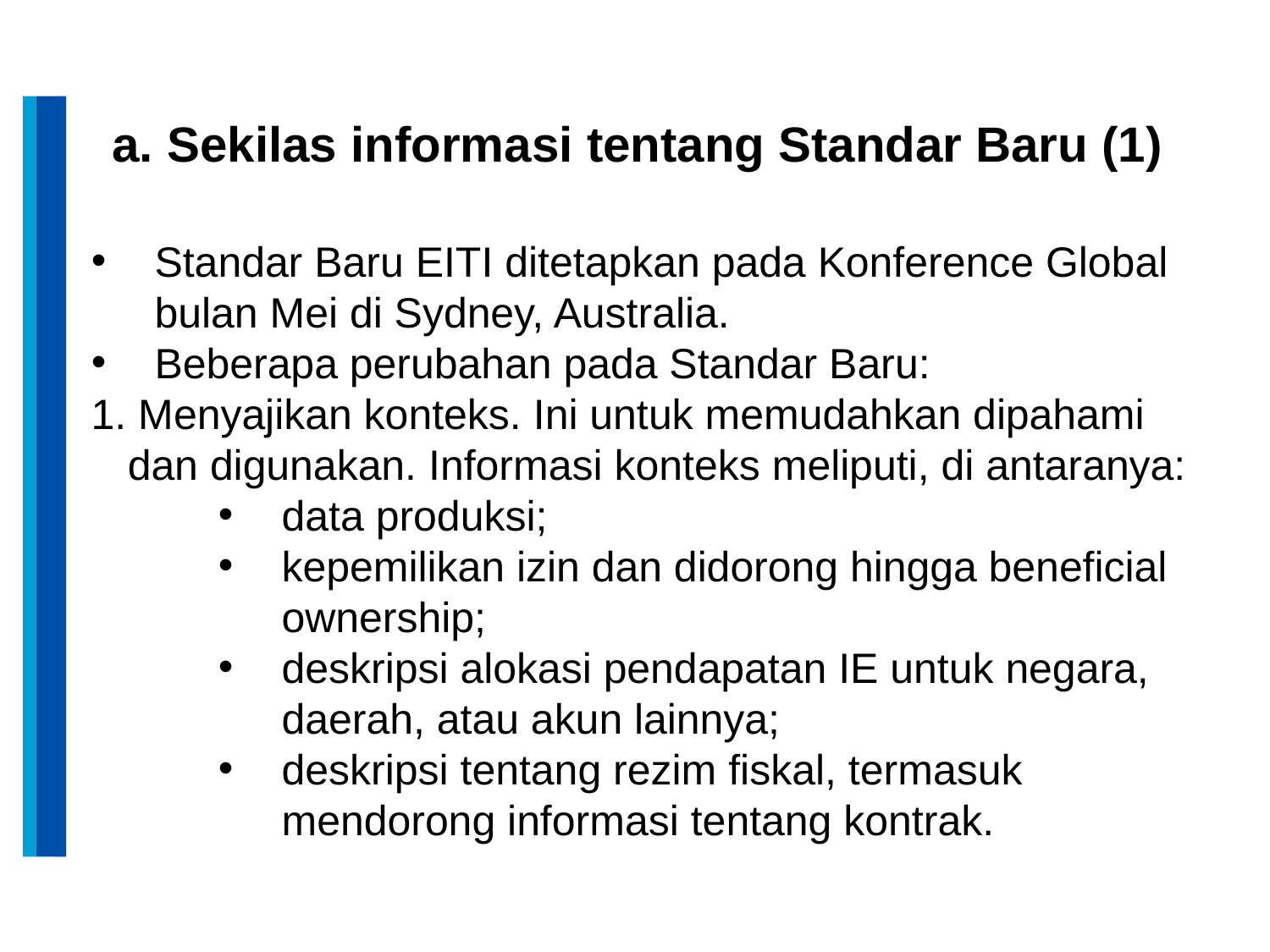

a. Sekilas informasi tentang Standar Baru (1)

Standar Baru EITI ditetapkan pada Konference Global bulan Mei di Sydney, Australia.
Beberapa perubahan pada Standar Baru:
1. Menyajikan konteks. Ini untuk memudahkan dipahami dan digunakan. Informasi konteks meliputi, di antaranya:
data produksi;
kepemilikan izin dan didorong hingga beneficial ownership;
deskripsi alokasi pendapatan IE untuk negara, daerah, atau akun lainnya;
deskripsi tentang rezim fiskal, termasuk mendorong informasi tentang kontrak.